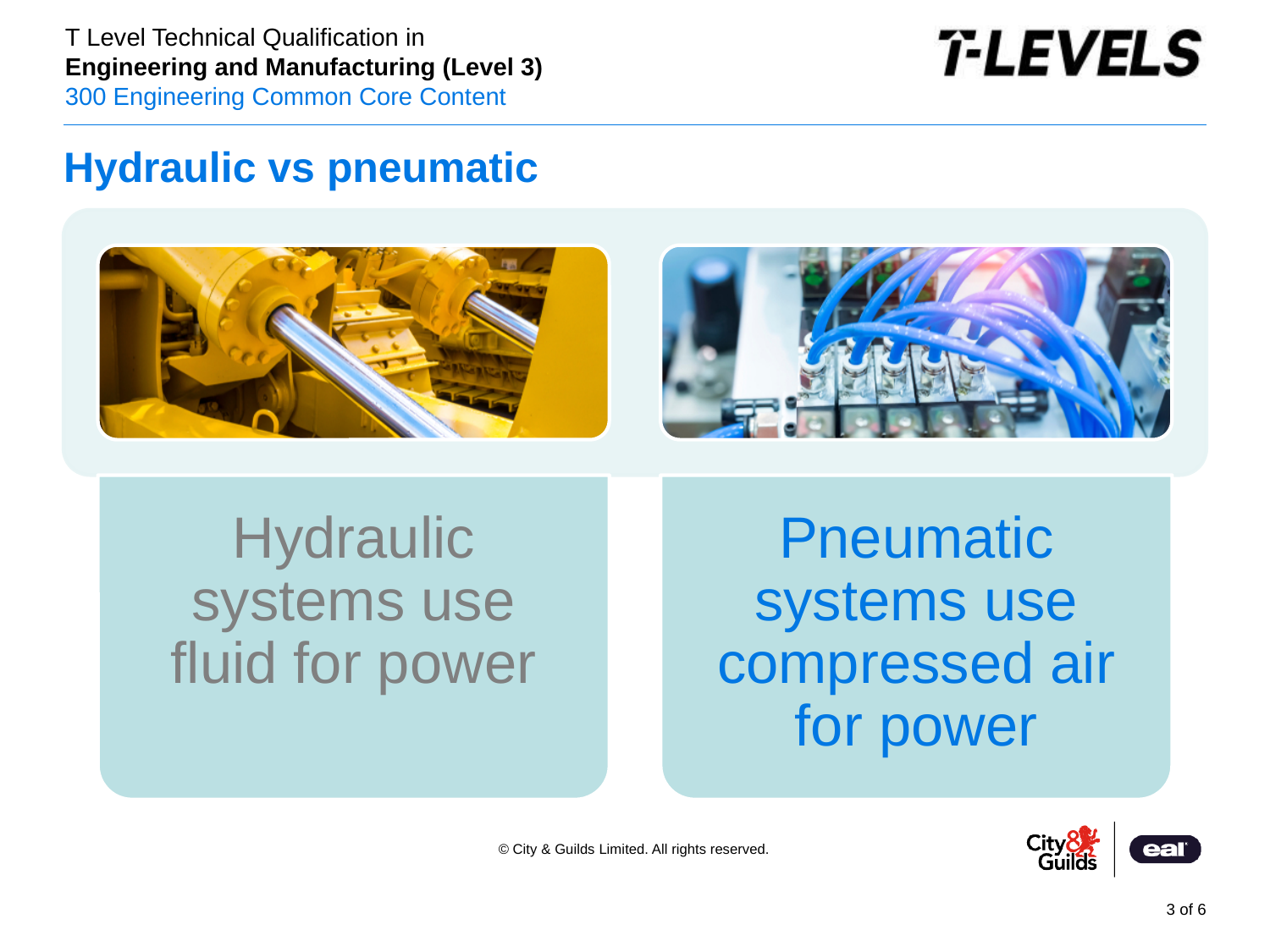

# Hydraulic vs pneumatic
Hydraulic systems use fluid for power
Pneumatic systems use compressed air for power